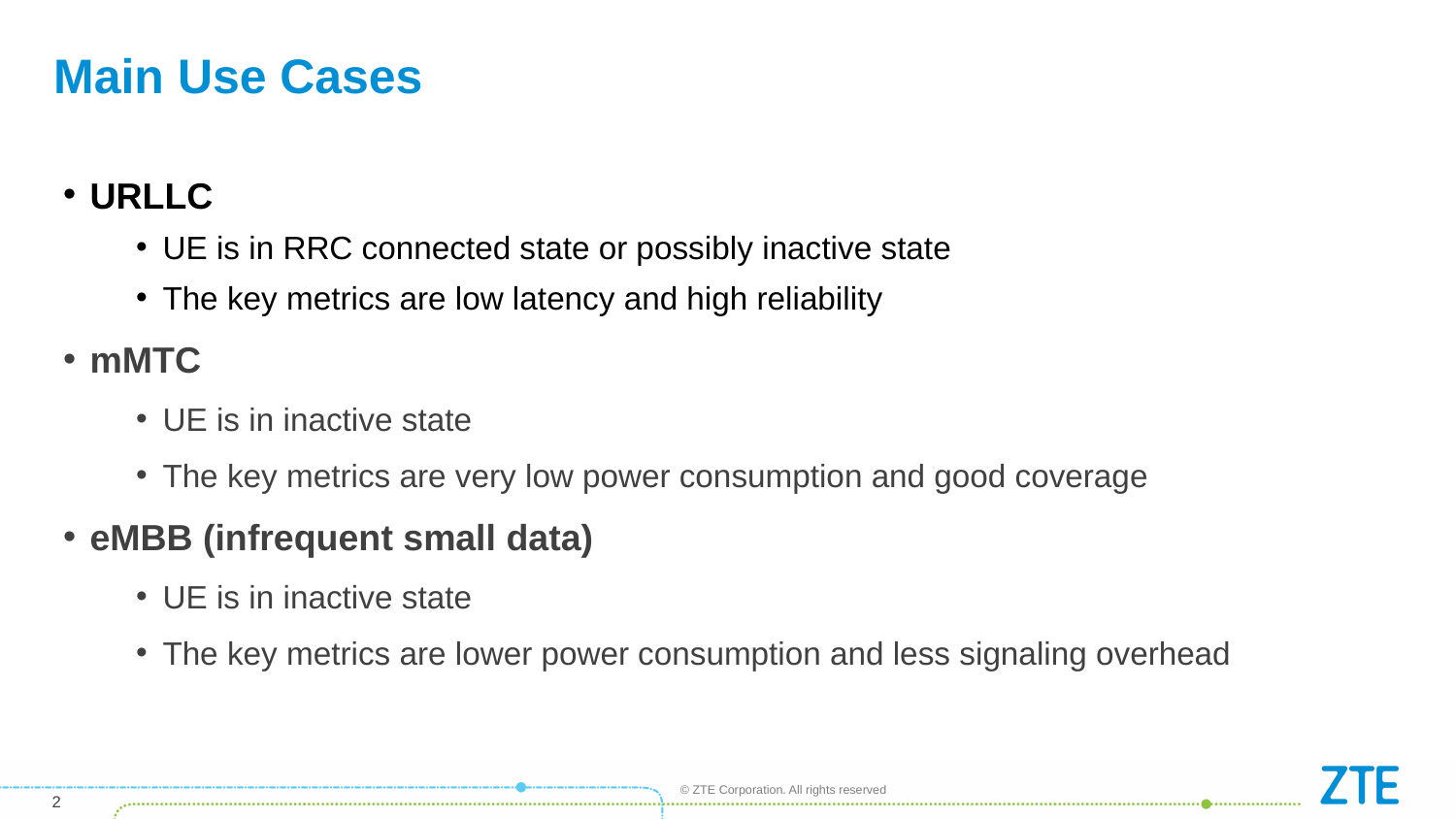

# Main Use Cases
URLLC
UE is in RRC connected state or possibly inactive state
The key metrics are low latency and high reliability
mMTC
UE is in inactive state
The key metrics are very low power consumption and good coverage
eMBB (infrequent small data)
UE is in inactive state
The key metrics are lower power consumption and less signaling overhead